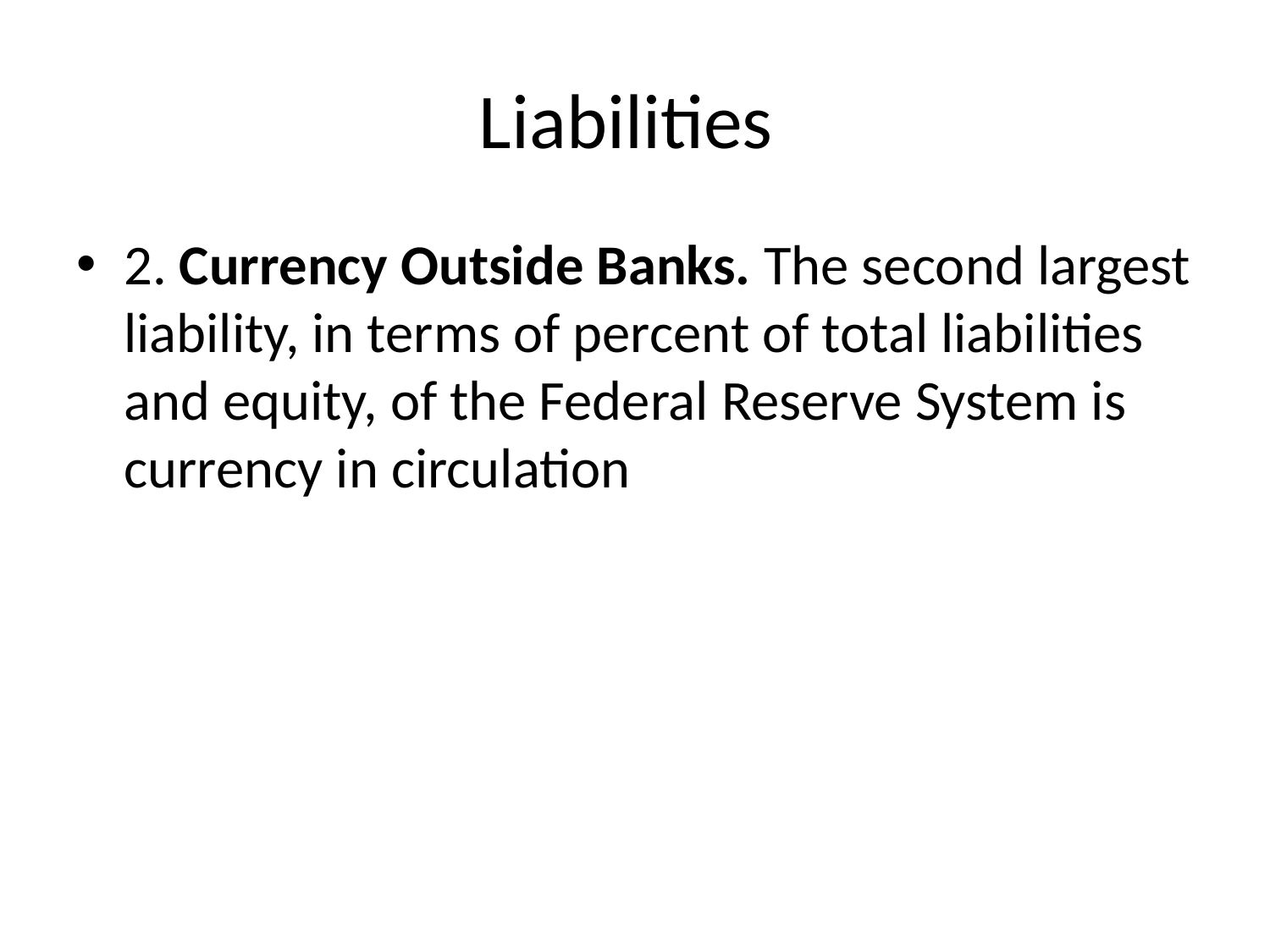

# Liabilities
2. Currency Outside Banks. The second largest liability, in terms of percent of total liabilities and equity, of the Federal Reserve System is currency in circulation